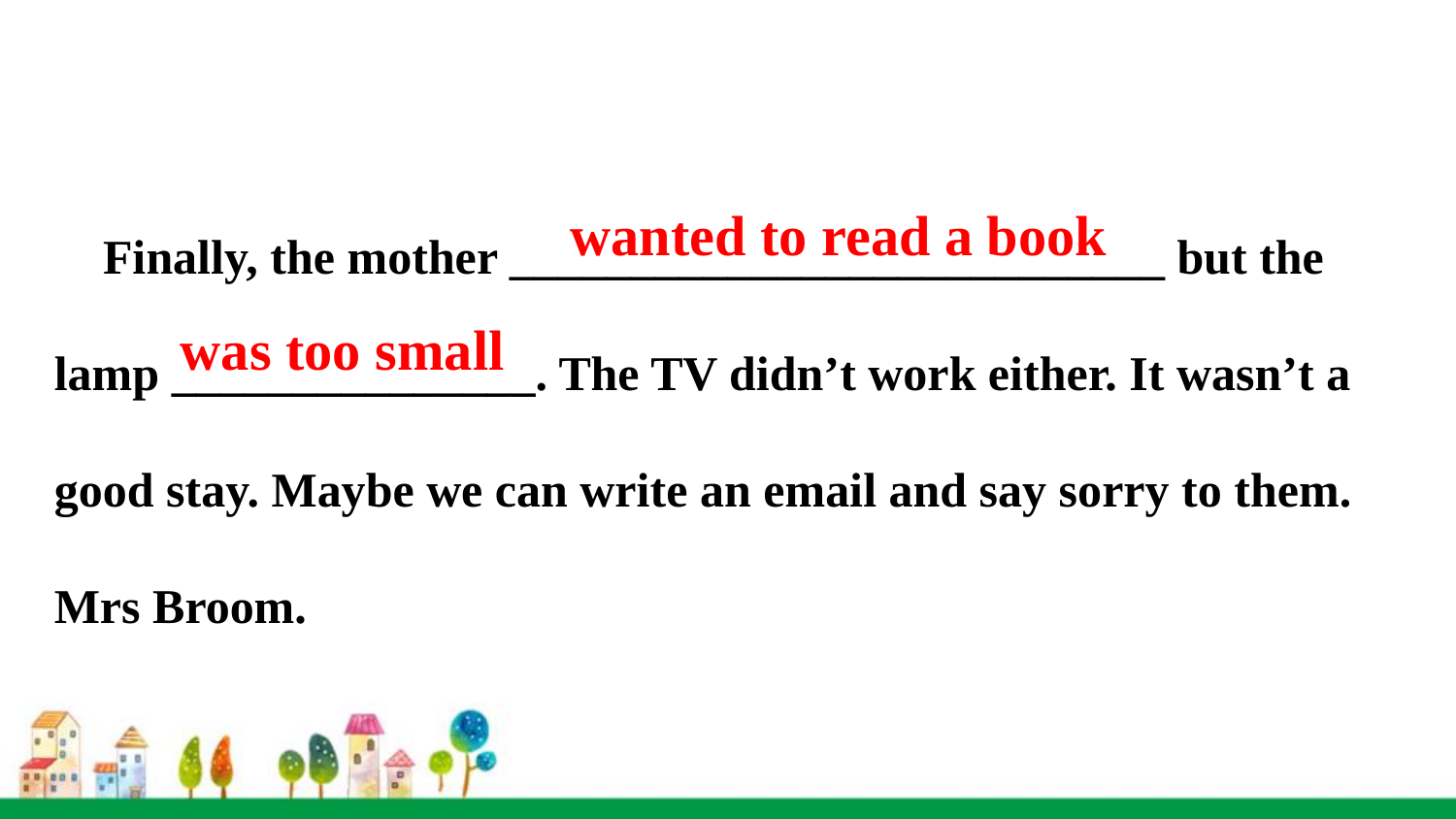

Finally, the mother ___________________________ but the lamp _______________. The TV didn’t work either. It wasn’t a good stay. Maybe we can write an email and say sorry to them.
Mrs Broom.
wanted to read a book
was too small